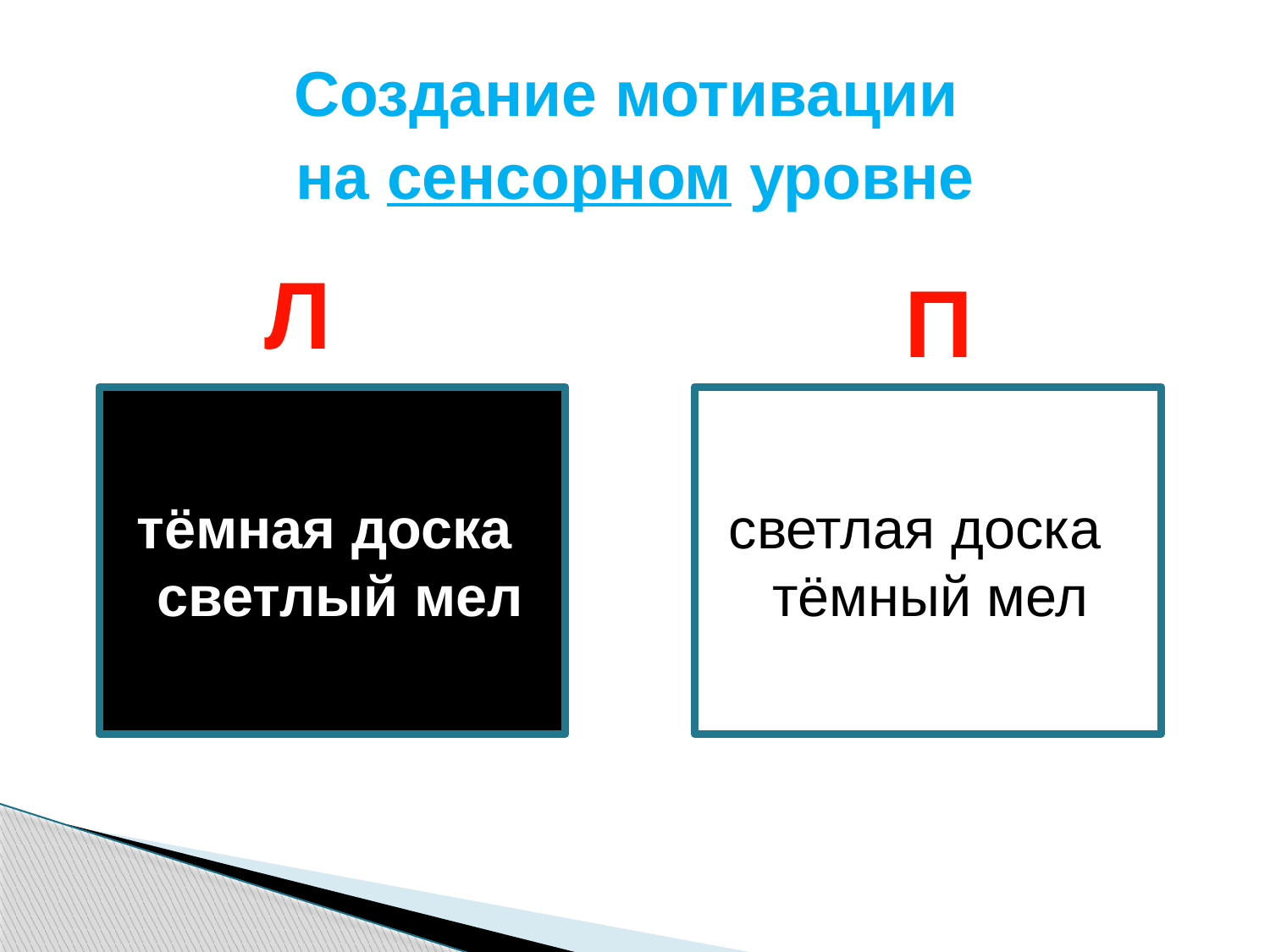

Создание мотивации
на сенсорном уровне

Л
П
тёмная доска
 светлый мел
светлая доска
и тёмный мел

светлая доска
 тёмный мел